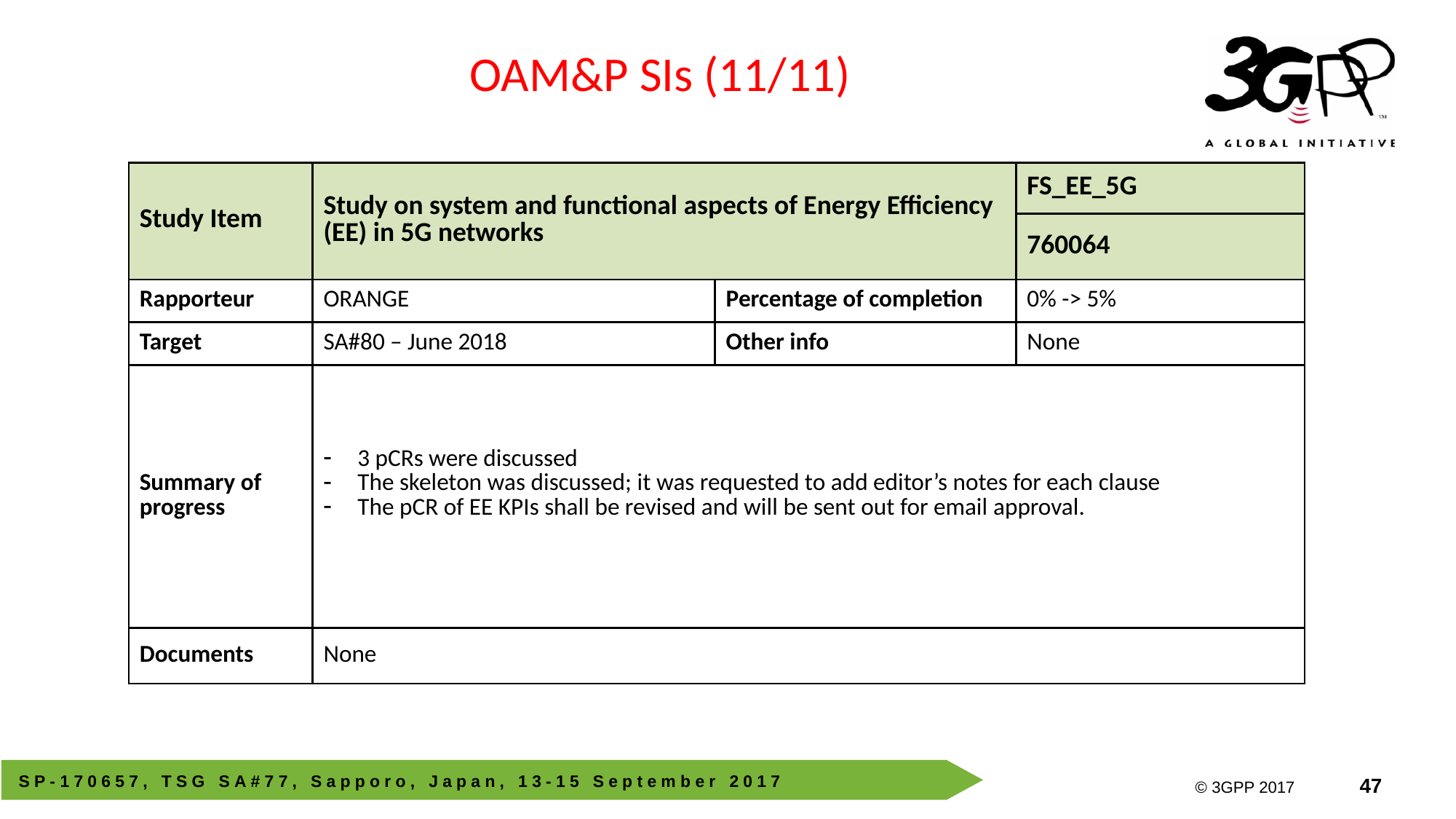

OAM&P SIs (11/11)
| Study Item | Study on system and functional aspects of Energy Efficiency (EE) in 5G networks |  | FS\_EE\_5G |
| --- | --- | --- | --- |
|  |  |  | 760064 |
| Rapporteur | ORANGE | Percentage of completion | 0% -> 5% |
| Target | SA#80 – June 2018 | Other info | None |
| Summary of progress | 3 pCRs were discussed The skeleton was discussed; it was requested to add editor’s notes for each clause The pCR of EE KPIs shall be revised and will be sent out for email approval. |  |  |
| Documents | None |  |  |